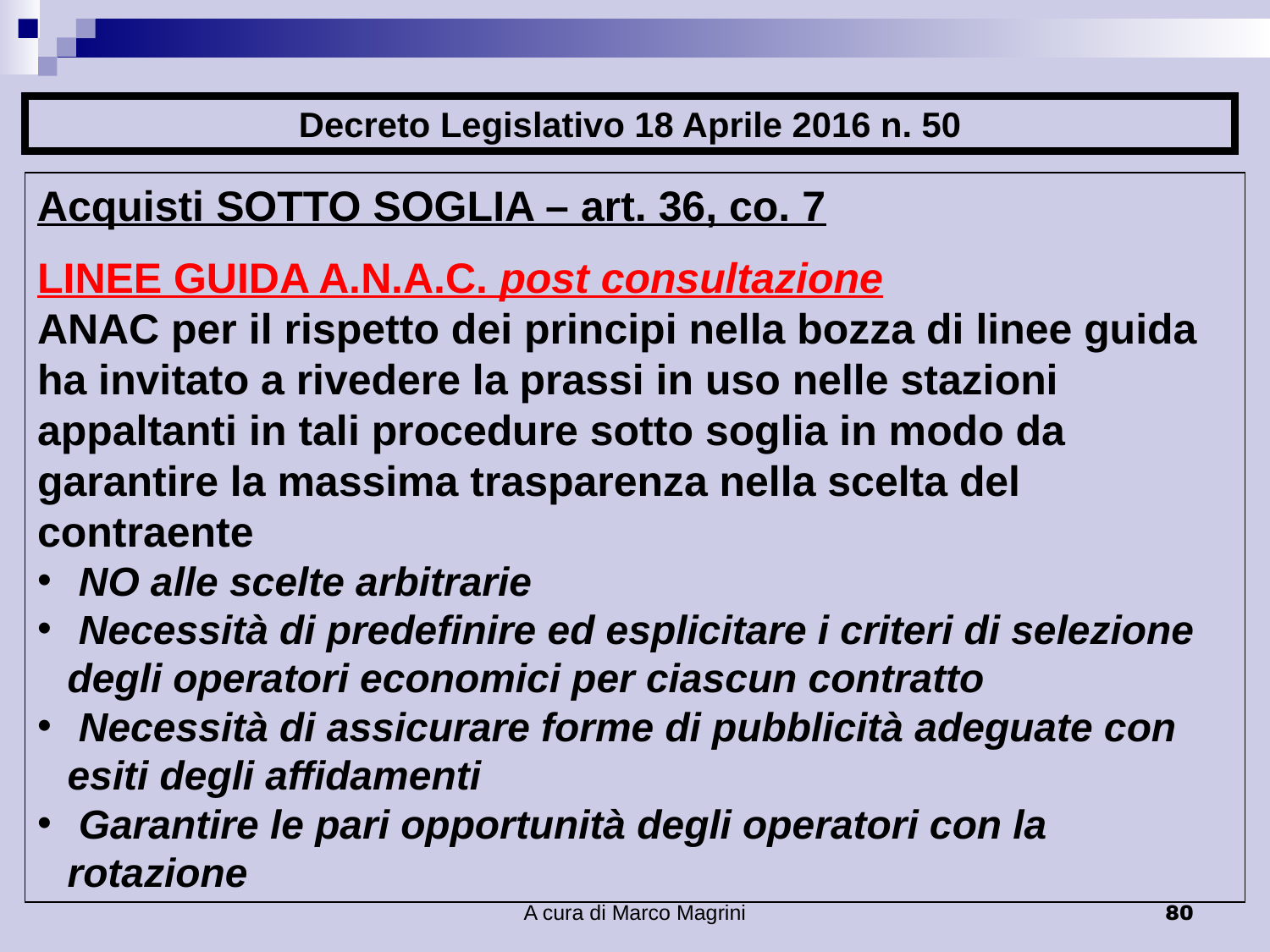

Decreto Legislativo 18 Aprile 2016 n. 50
Acquisti SOTTO SOGLIA – art. 36, co. 7

LINEE GUIDA A.N.A.C. post consultazione
ANAC per il rispetto dei principi nella bozza di linee guida ha invitato a rivedere la prassi in uso nelle stazioni appaltanti in tali procedure sotto soglia in modo da garantire la massima trasparenza nella scelta del contraente
 NO alle scelte arbitrarie
 Necessità di predefinire ed esplicitare i criteri di selezione degli operatori economici per ciascun contratto
 Necessità di assicurare forme di pubblicità adeguate con esiti degli affidamenti
 Garantire le pari opportunità degli operatori con la rotazione

A cura di Marco Magrini
80